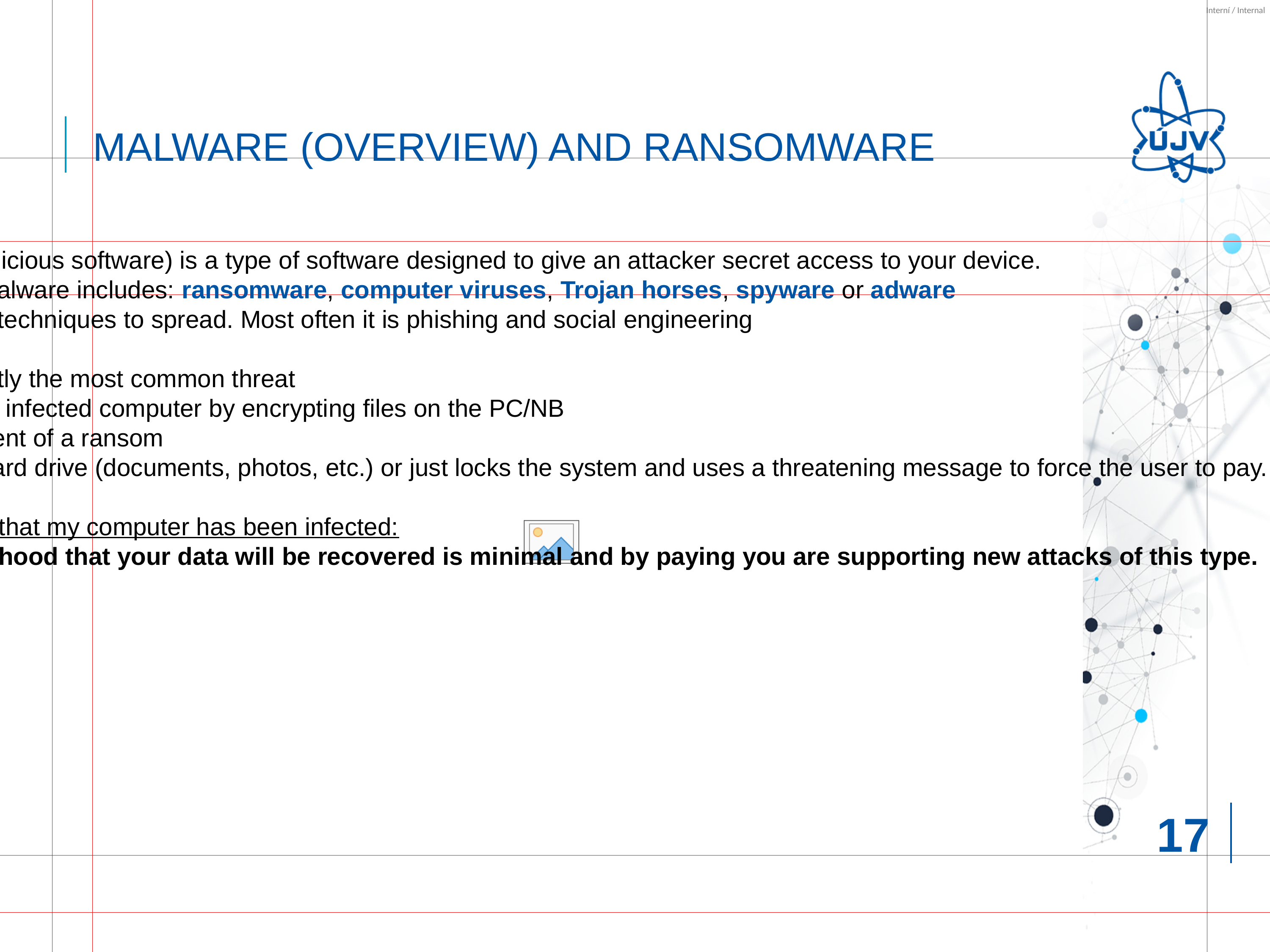

# Malware (Overview) and Ransomware
Malware (short for malicious software) is a type of software designed to give an attacker secret access to your device.
An aggregated term malware includes: ransomware, computer viruses, Trojan horses, spyware or adware
Malware uses various techniques to spread. Most often it is phishing and social engineering

Ransomware - currently the most common threat
prevents access to the infected computer by encrypting files on the PC/NB
usually requires payment of a ransom
encrypts files on the hard drive (documents, photos, etc.) or just locks the system and uses a threatening message to force the user to pay.

What to do if I find out that my computer has been infected:
Never pay!! The likelihood that your data will be recovered is minimal and by paying you are supporting new attacks of this type.

17